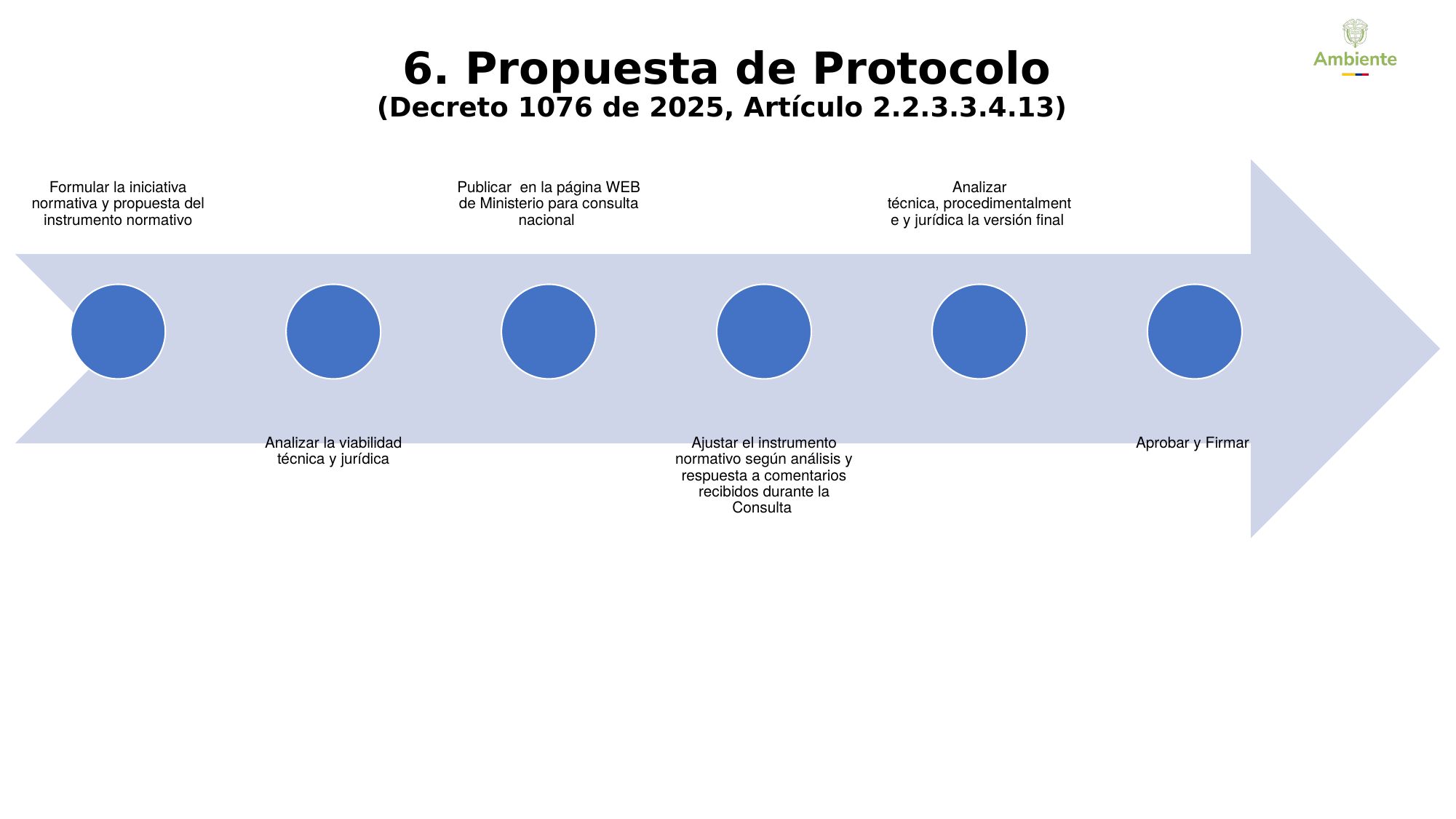

Formular la iniciativa normativa y propuesta del instrumento normativo
Analizar la viabilidad técnica y jurídica
Publicar  en la página WEB de Ministerio para consulta nacional
Ajustar el instrumento normativo según análisis y respuesta a comentarios recibidos durante la Consulta
Analizar técnica, procedimentalmente y jurídica la versión final
Aprobar y Firmar
# 6. Propuesta de Protocolo (Decreto 1076 de 2025, Artículo 2.2.3.3.4.13)